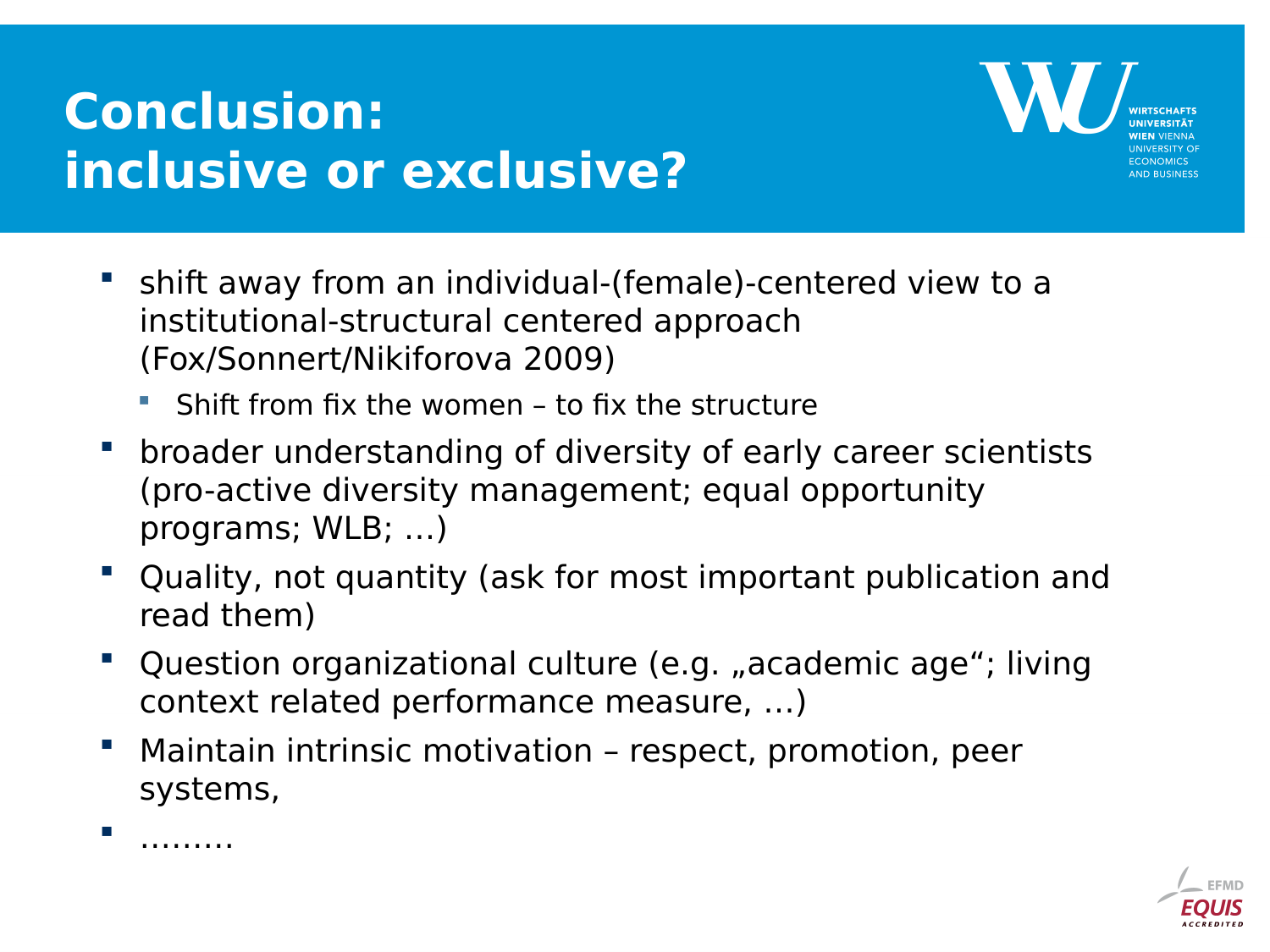

# Conclusion: inclusive or exclusive?
shift away from an individual-(female)-centered view to a institutional-structural centered approach (Fox/Sonnert/Nikiforova 2009)
Shift from fix the women – to fix the structure
broader understanding of diversity of early career scientists (pro-active diversity management; equal opportunity programs; WLB; …)
Quality, not quantity (ask for most important publication and read them)
Question organizational culture (e.g. „academic age“; living context related performance measure, …)
Maintain intrinsic motivation – respect, promotion, peer systems,
………